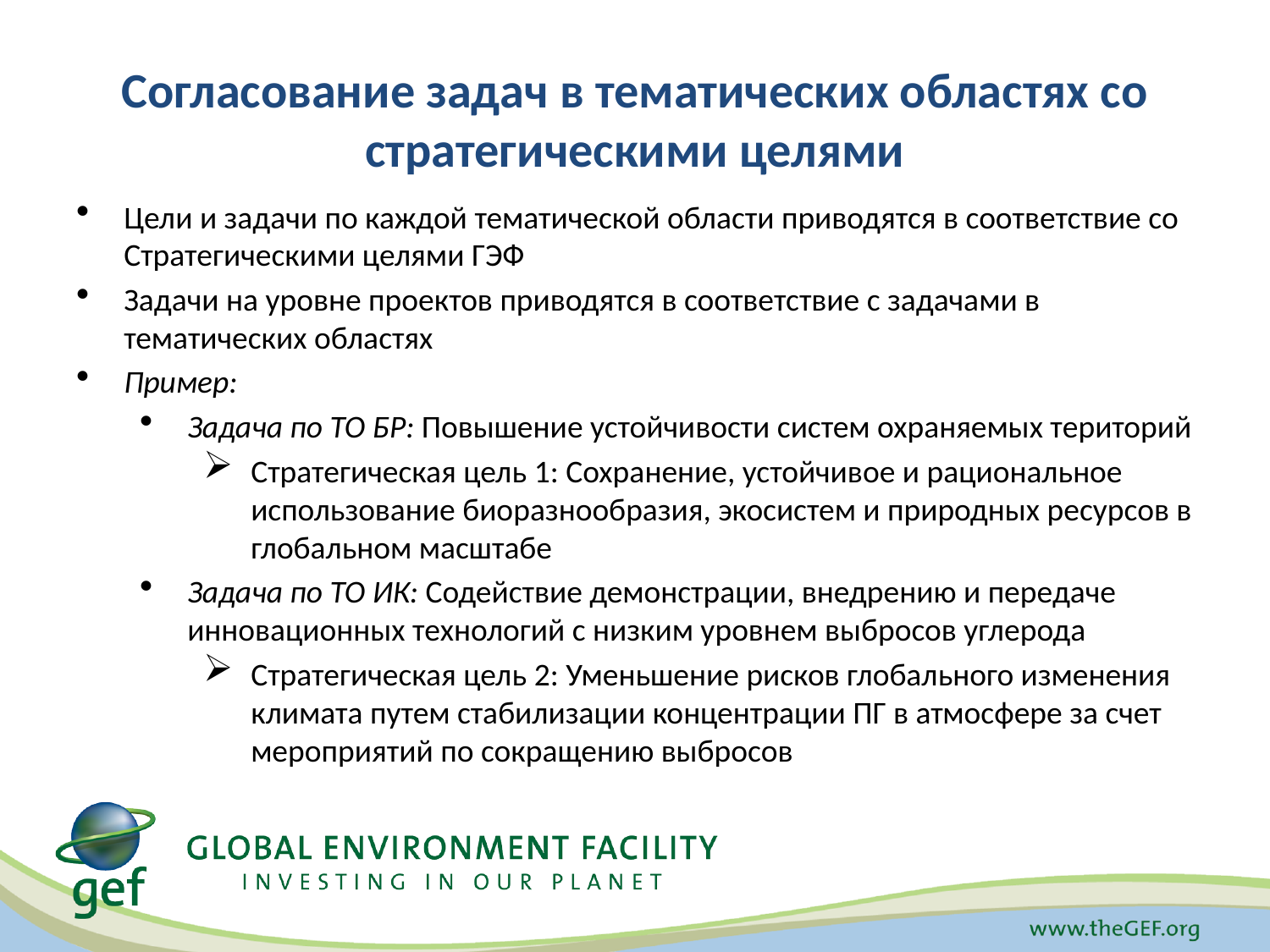

# Согласование задач в тематических областях со стратегическими целями
Цели и задачи по каждой тематической области приводятся в соответствие со Стратегическими целями ГЭФ
Задачи на уровне проектов приводятся в соответствие с задачами в тематических областях
Пример:
Задача по ТО БР: Повышение устойчивости систем охраняемых територий
Стратегическая цель 1: Сохранение, устойчивое и рациональное использование биоразнообразия, экосистем и природных ресурсов в глобальном масштабе
Задача по ТО ИК: Содействие демонстрации, внедрению и передаче инновационных технологий с низким уровнем выбросов углерода
Стратегическая цель 2: Уменьшение рисков глобального изменения климата путем стабилизации концентрации ПГ в атмосфере за счет мероприятий по сокращению выбросов